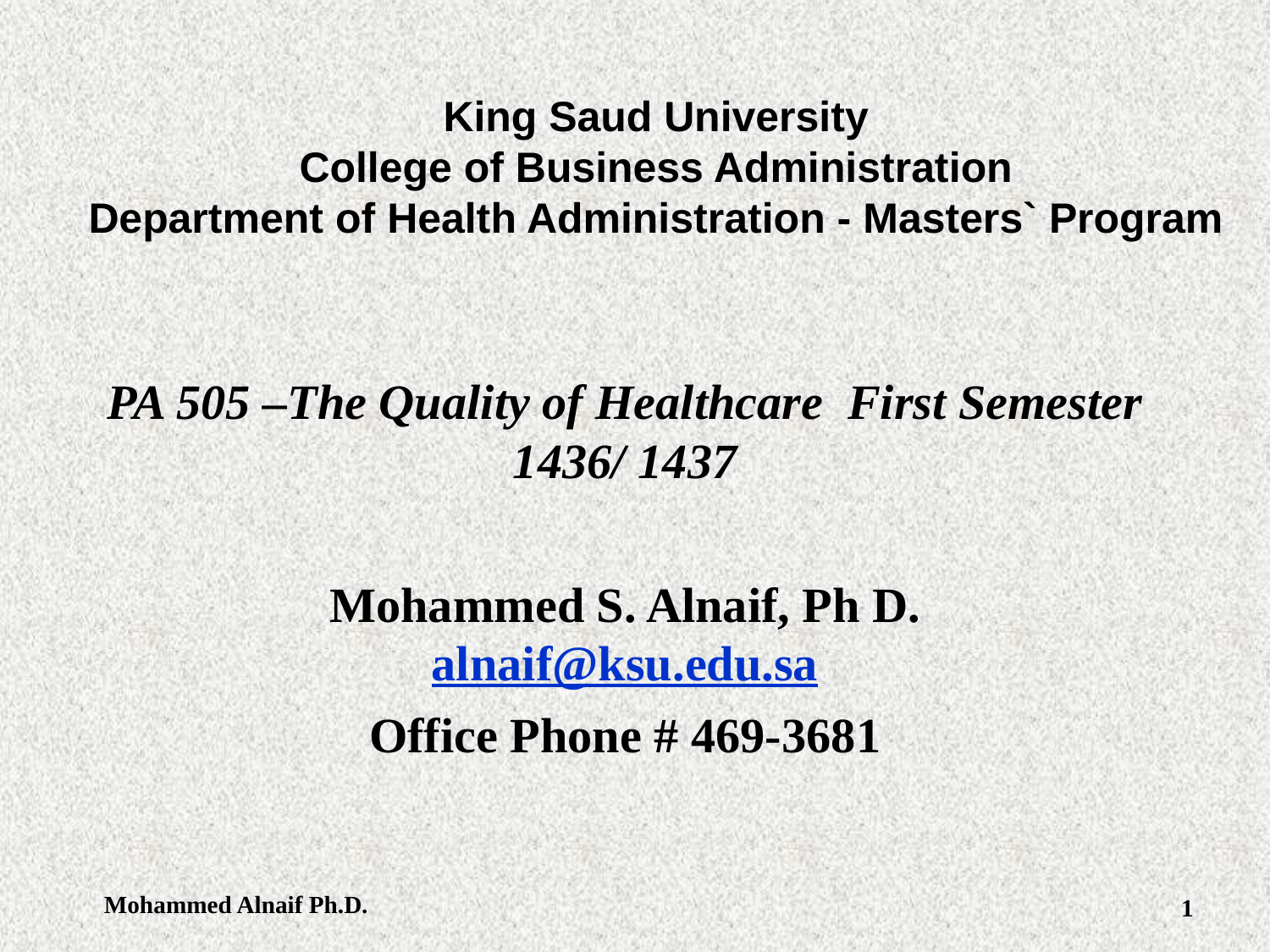

# King Saud University College of Business Administration Department of Health Administration - Masters` Program
PA 505 –The Quality of Healthcare  First Semester 1436/ 1437

Mohammed S. Alnaif, Ph D.
alnaif@ksu.edu.sa
Office Phone # 469-3681

Mohammed Alnaif Ph.D.
2/28/2016
1